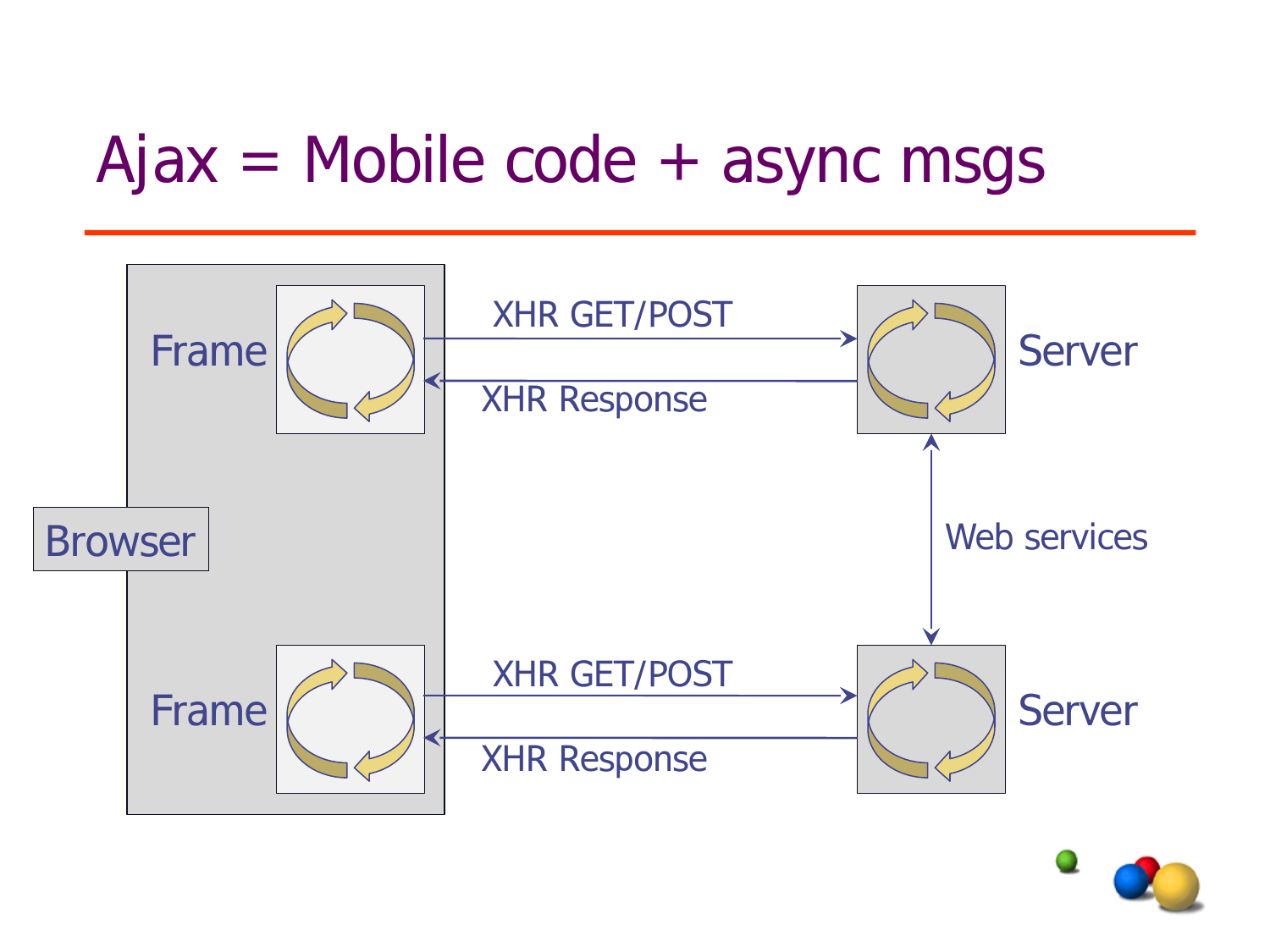

# Ajax = Mobile code + async msgs

XHR GET/POST

Frame
Server
XHR Response
Browser
Web services

XHR GET/POST

Frame
Server
XHR Response